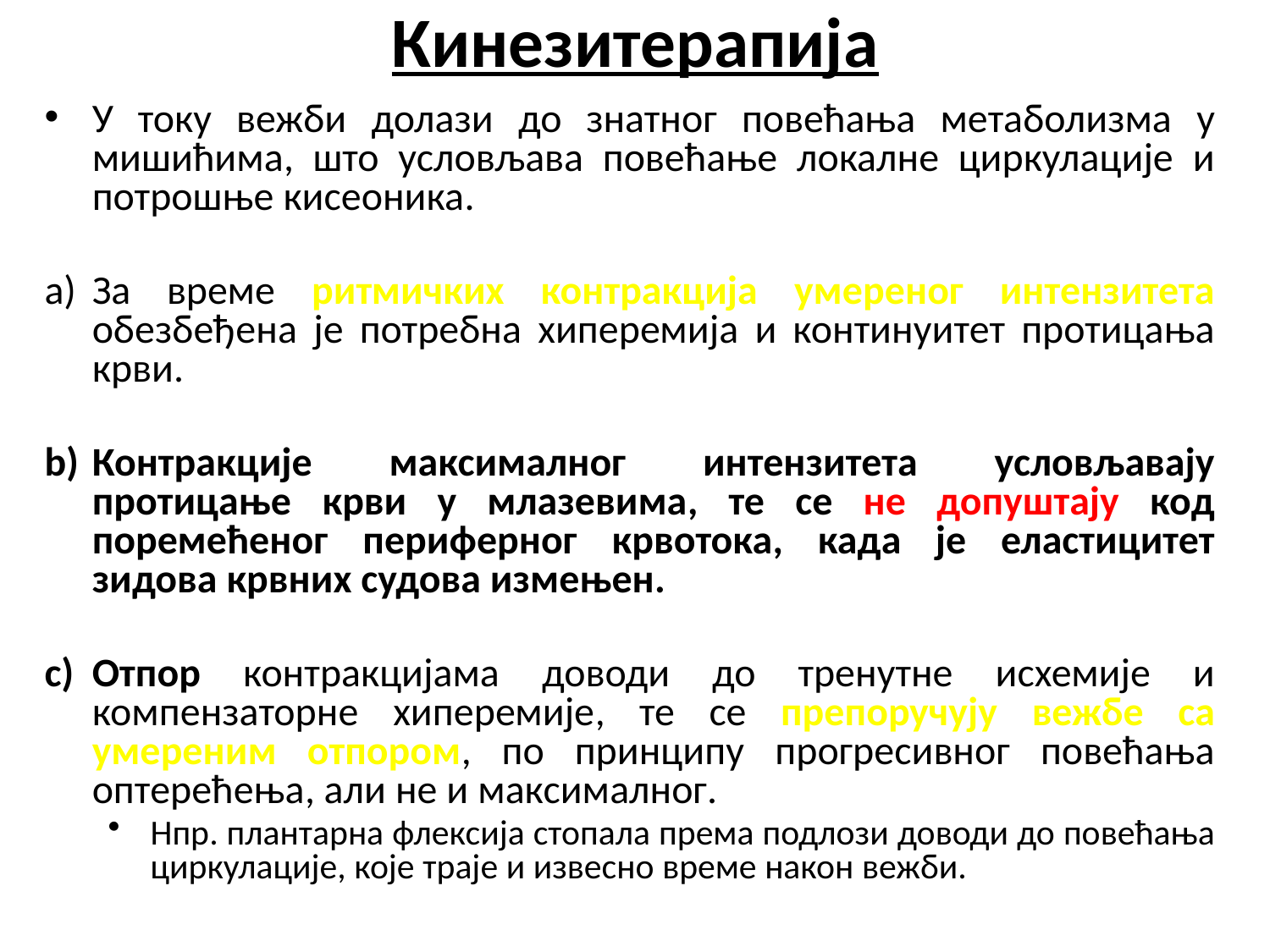

# Кинезитерапија
У току вежби долази до знатног повећања метаболизма у мишићима, што условљава повећање локалне циркулације и потрошње кисеоника.

За време ритмичких контракција умереног интензитета обезбеђена је потребна хиперемија и континуитет протицања крви.

Контракције максималног интензитета условљавају протицање крви у млазевима, те се не допуштају код поремећеног периферног крвотока, када је еластицитет зидова крвних судова измењен.

Отпор контракцијама доводи до тренутне исхемије и компензаторне хиперемије, те се препоручују вежбе са умереним отпором, по принципу прогресивног повећања оптерећења, али не и максималног.
Нпр. плантарна флексија стопала према подлози доводи до повећања циркулације, које траје и извесно време након вежби.